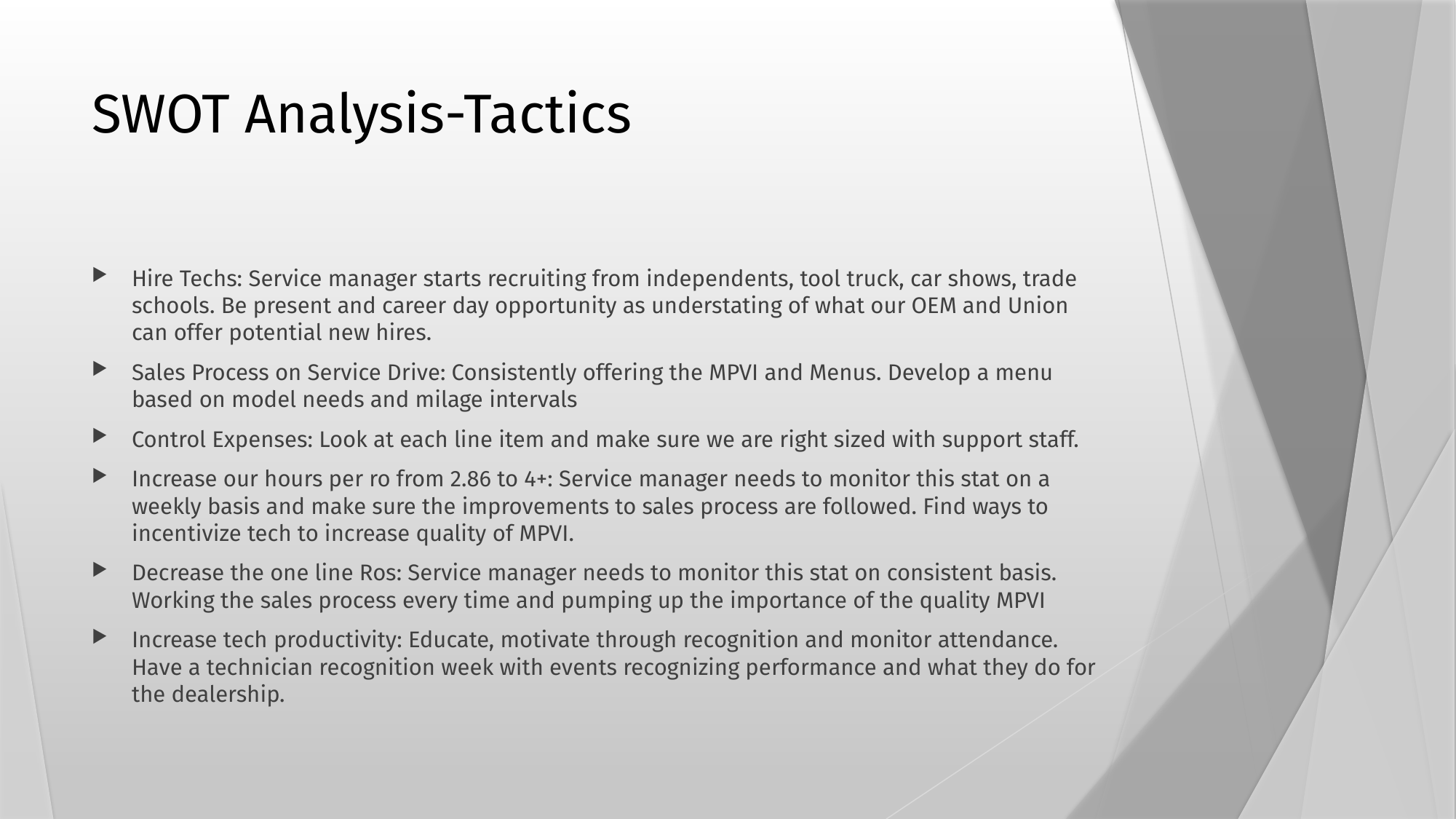

# SWOT Analysis-Tactics
Hire Techs: Service manager starts recruiting from independents, tool truck, car shows, trade schools. Be present and career day opportunity as understating of what our OEM and Union can offer potential new hires.
Sales Process on Service Drive: Consistently offering the MPVI and Menus. Develop a menu based on model needs and milage intervals
Control Expenses: Look at each line item and make sure we are right sized with support staff.
Increase our hours per ro from 2.86 to 4+: Service manager needs to monitor this stat on a weekly basis and make sure the improvements to sales process are followed. Find ways to incentivize tech to increase quality of MPVI.
Decrease the one line Ros: Service manager needs to monitor this stat on consistent basis. Working the sales process every time and pumping up the importance of the quality MPVI
Increase tech productivity: Educate, motivate through recognition and monitor attendance. Have a technician recognition week with events recognizing performance and what they do for the dealership.